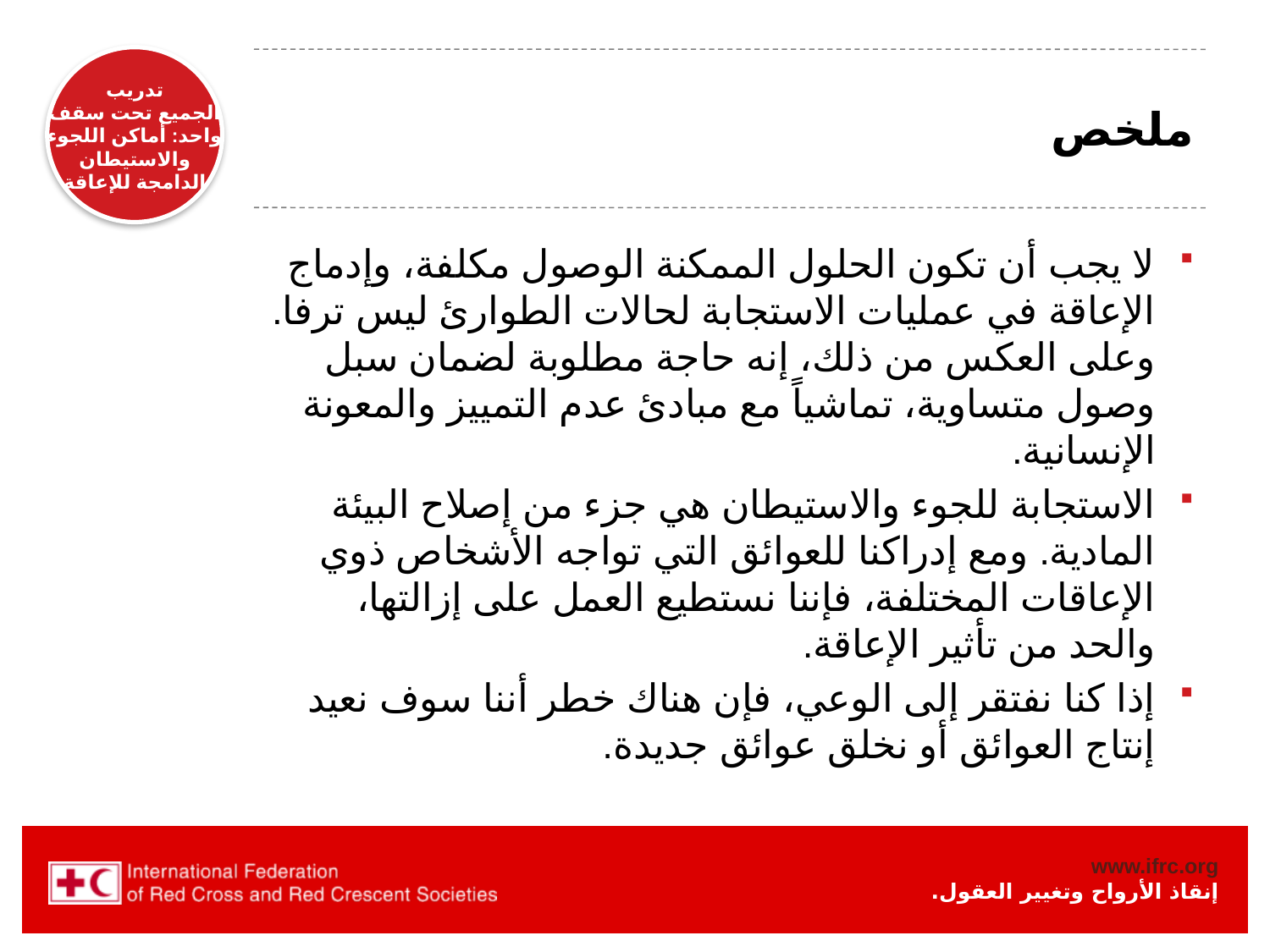

# ملخص
لا يجب أن تكون الحلول الممكنة الوصول مكلفة، وإدماج الإعاقة في عمليات الاستجابة لحالات الطوارئ ليس ترفا. وعلى العكس من ذلك، إنه حاجة مطلوبة لضمان سبل وصول متساوية، تماشياً مع مبادئ عدم التمييز والمعونة الإنسانية.
الاستجابة للجوء والاستيطان هي جزء من إصلاح البيئة المادية. ومع إدراكنا للعوائق التي تواجه الأشخاص ذوي الإعاقات المختلفة، فإننا نستطيع العمل على إزالتها، والحد من تأثير الإعاقة.
إذا كنا نفتقر إلى الوعي، فإن هناك خطر أننا سوف نعيد إنتاج العوائق أو نخلق عوائق جديدة.